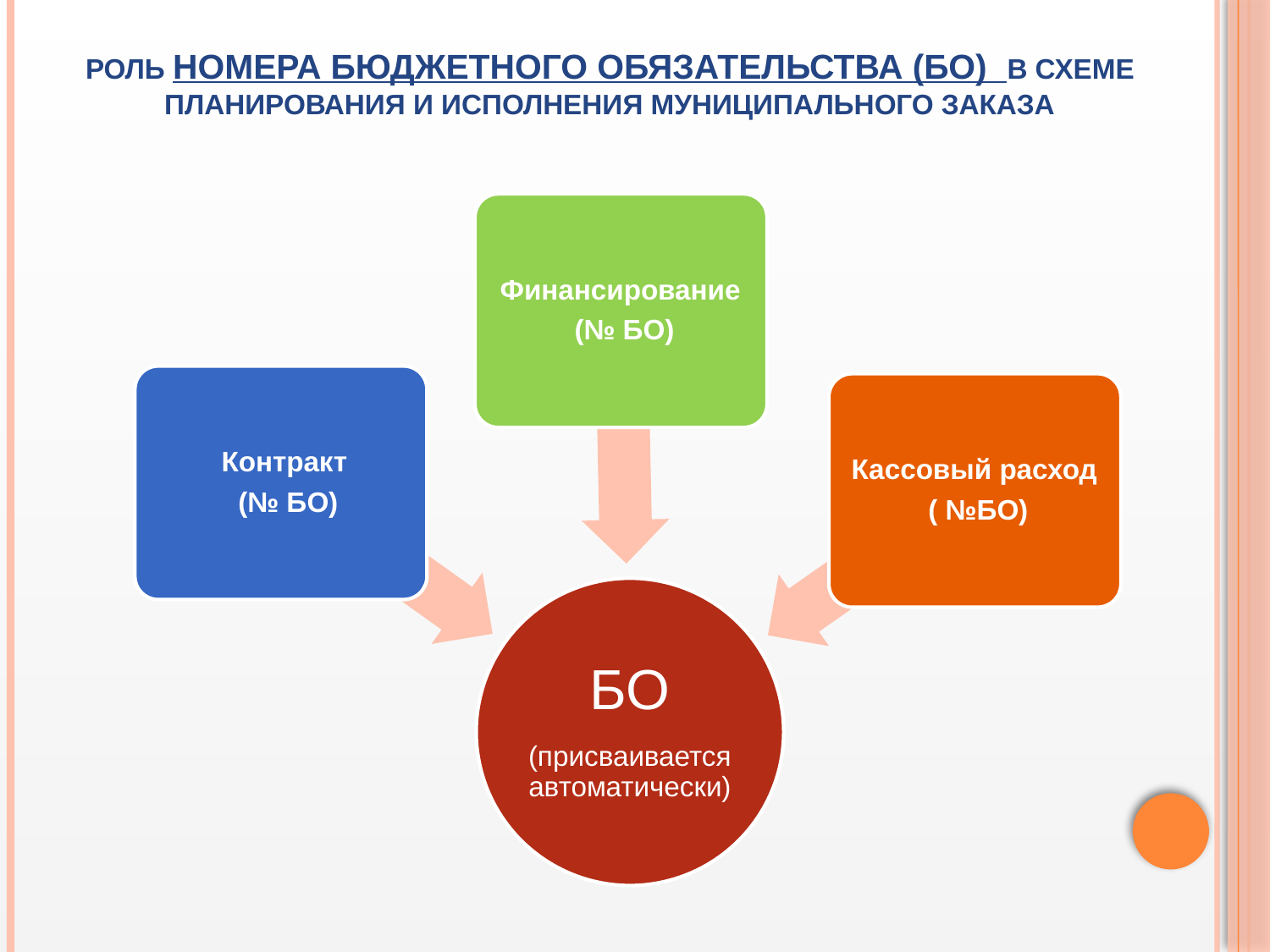

# роль номера бюджетного обязательства (БО)  в схеме планирования и исполнения муниципального заказа
БО
(присваивается автоматически)
Контракт
 (№ БО)
Финансирование
(№ БО)
Кассовый расход
( №БО)